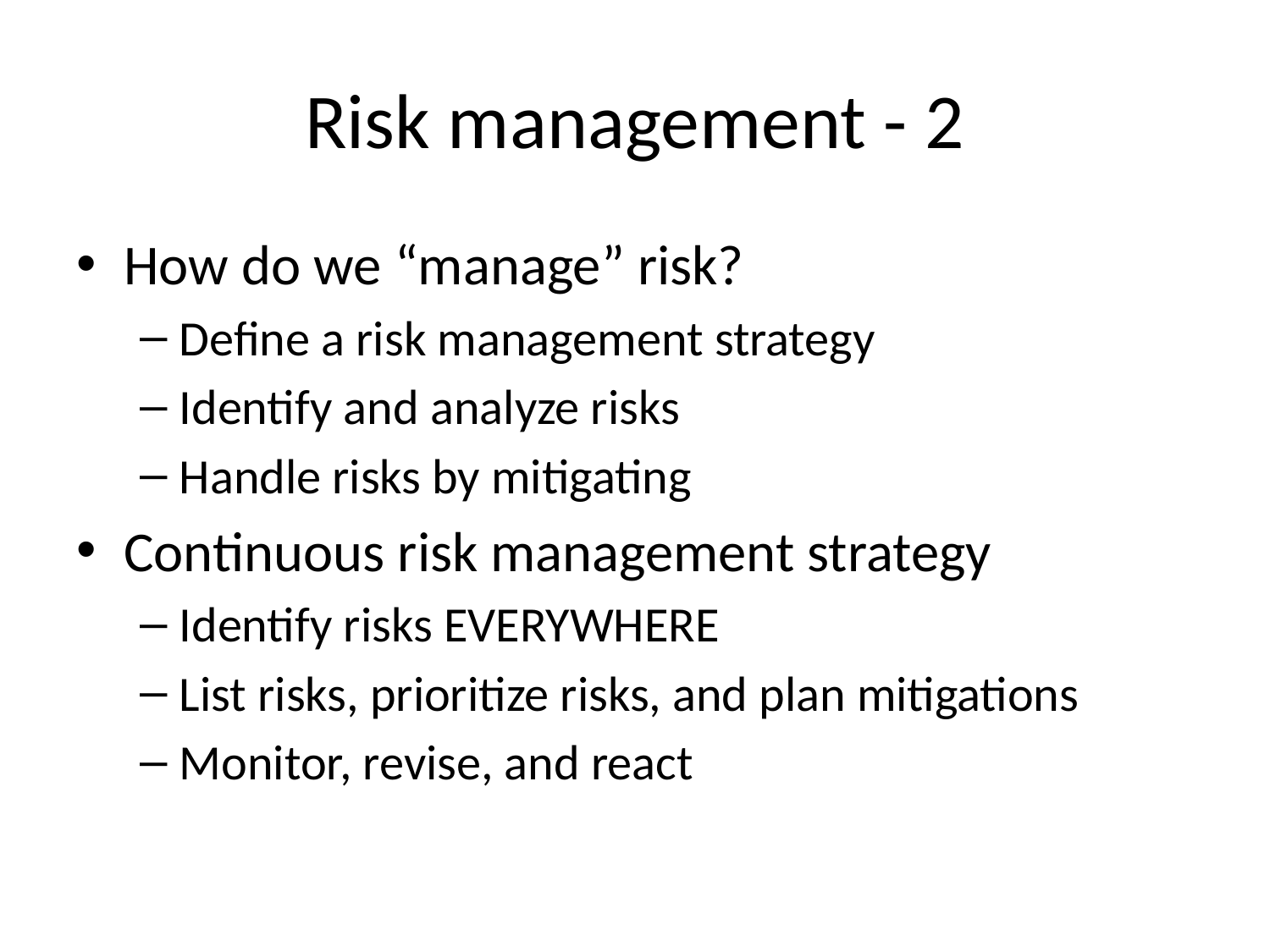

# Risk management - 2
How do we “manage” risk?
Define a risk management strategy
Identify and analyze risks
Handle risks by mitigating
Continuous risk management strategy
Identify risks EVERYWHERE
List risks, prioritize risks, and plan mitigations
Monitor, revise, and react